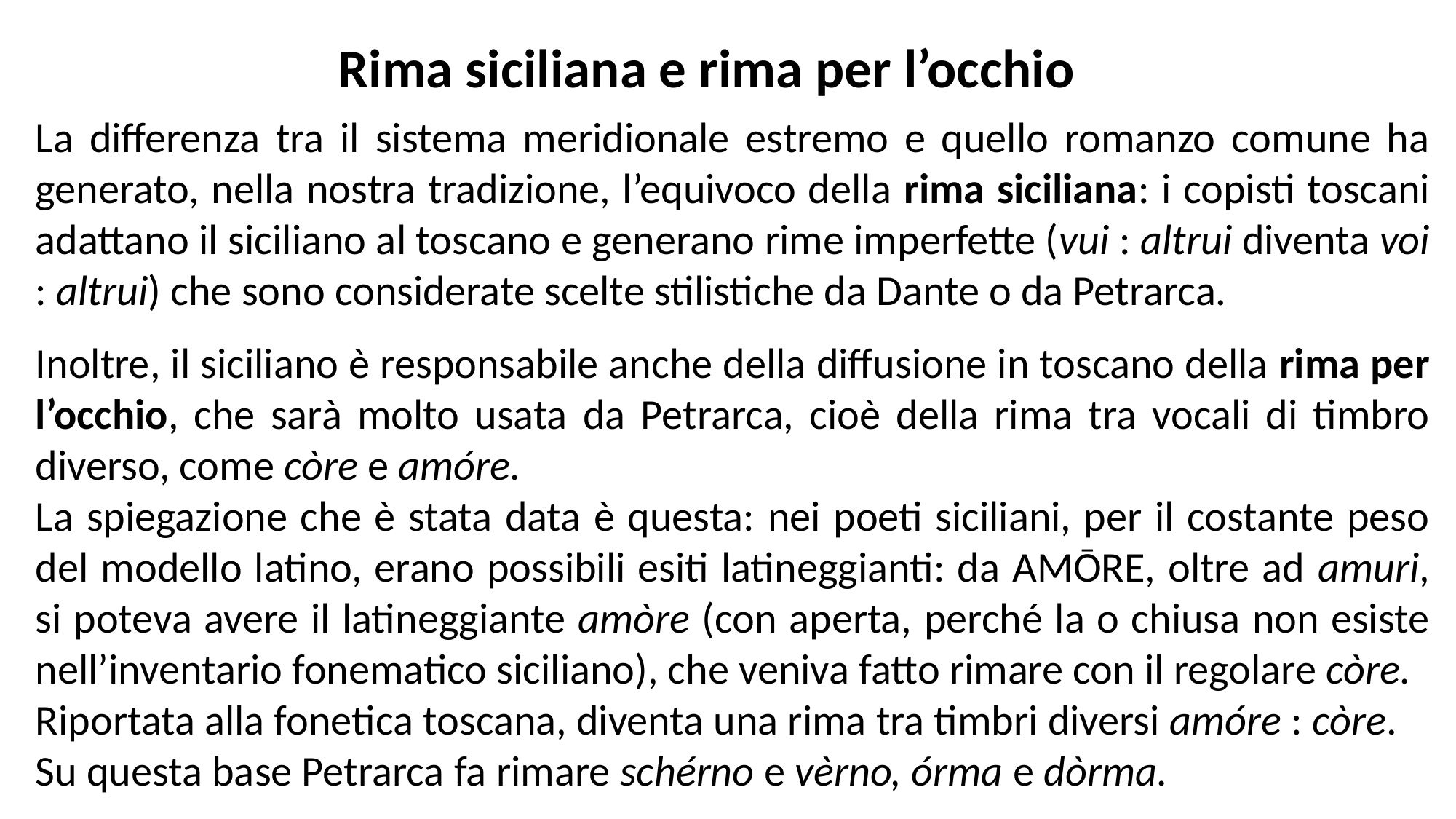

Rima siciliana e rima per l’occhio
La differenza tra il sistema meridionale estremo e quello romanzo comune ha generato, nella nostra tradizione, l’equivoco della rima siciliana: i copisti toscani adattano il siciliano al toscano e generano rime imperfette (vui : altrui diventa voi : altrui) che sono considerate scelte stilistiche da Dante o da Petrarca.
Inoltre, il siciliano è responsabile anche della diffusione in toscano della rima per l’occhio, che sarà molto usata da Petrarca, cioè della rima tra vocali di timbro diverso, come còre e amóre.
La spiegazione che è stata data è questa: nei poeti siciliani, per il costante peso del modello latino, erano possibili esiti latineggianti: da AMŌRE, oltre ad amuri, si poteva avere il latineggiante amòre (con aperta, perché la o chiusa non esiste nell’inventario fonematico siciliano), che veniva fatto rimare con il regolare còre.
Riportata alla fonetica toscana, diventa una rima tra timbri diversi amóre : còre.
Su questa base Petrarca fa rimare schérno e vèrno, órma e dòrma.